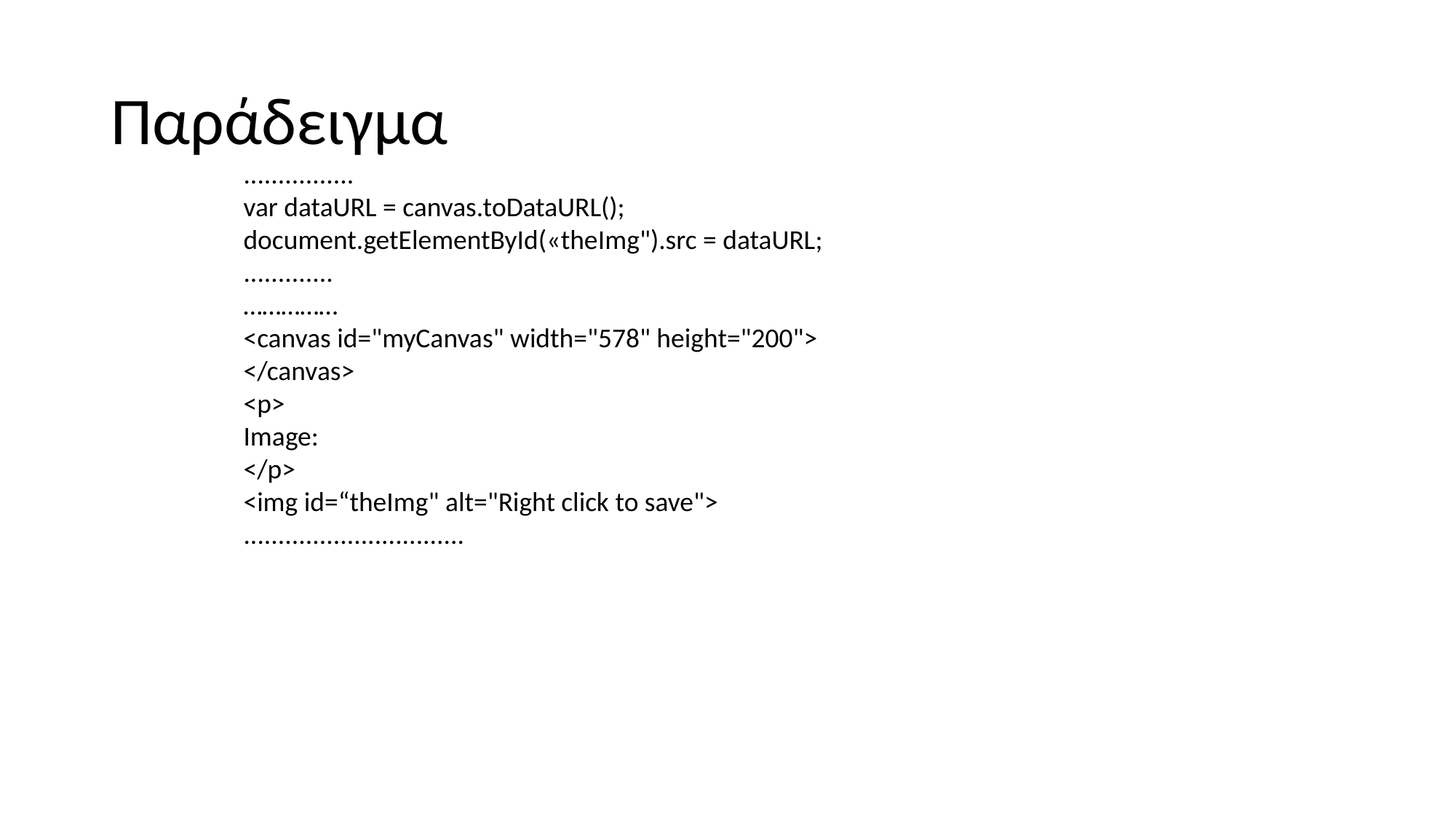

# Παράδειγμα
................
var dataURL = canvas.toDataURL();
document.getElementById(«theImg").src = dataURL;
.............
……………
<canvas id="myCanvas" width="578" height="200">
</canvas>
<p>
Image:
</p>
<img id=“theImg" alt="Right click to save">
................................